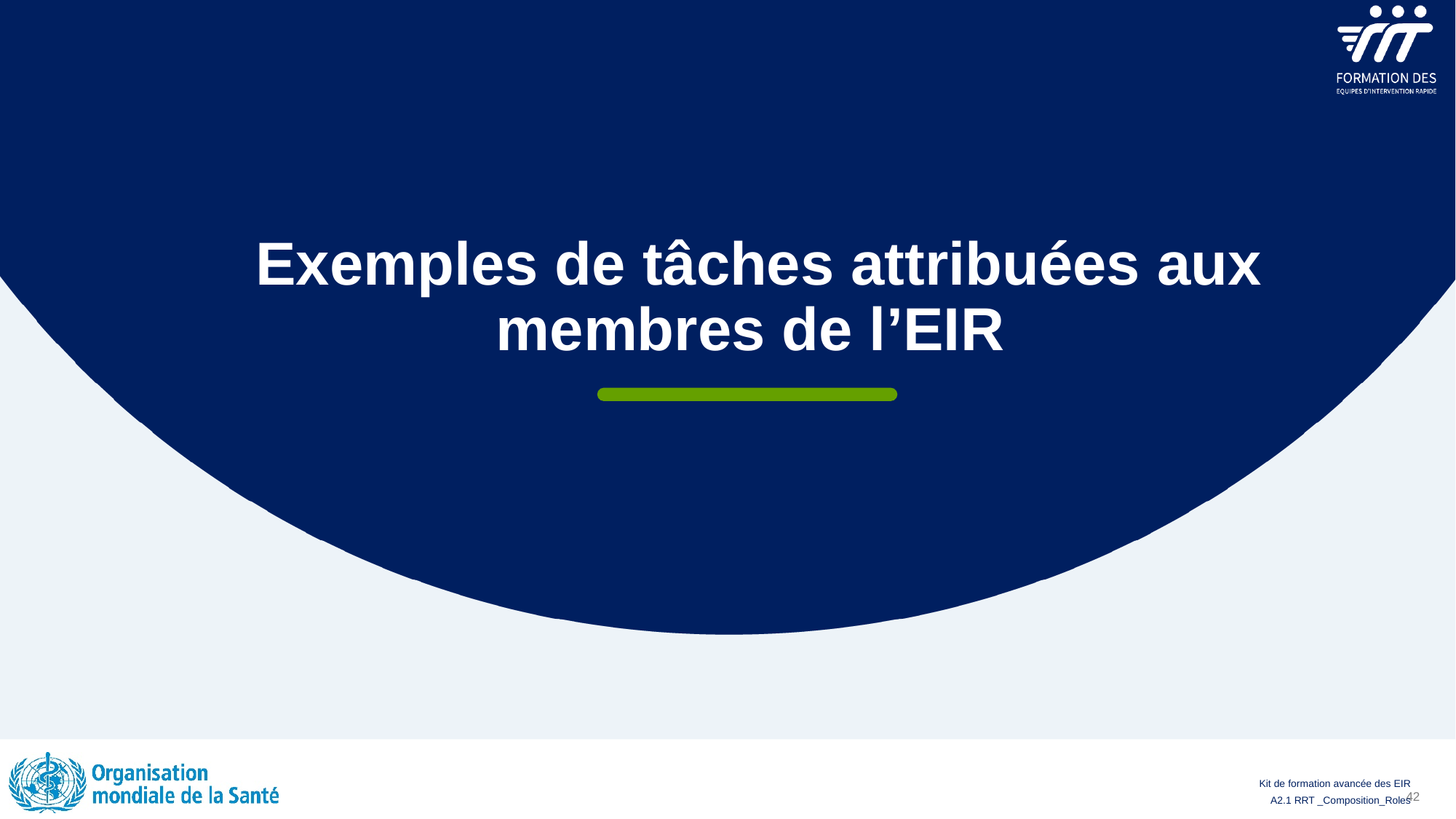

Exemples de tâches attribuées aux membres de l’EIR